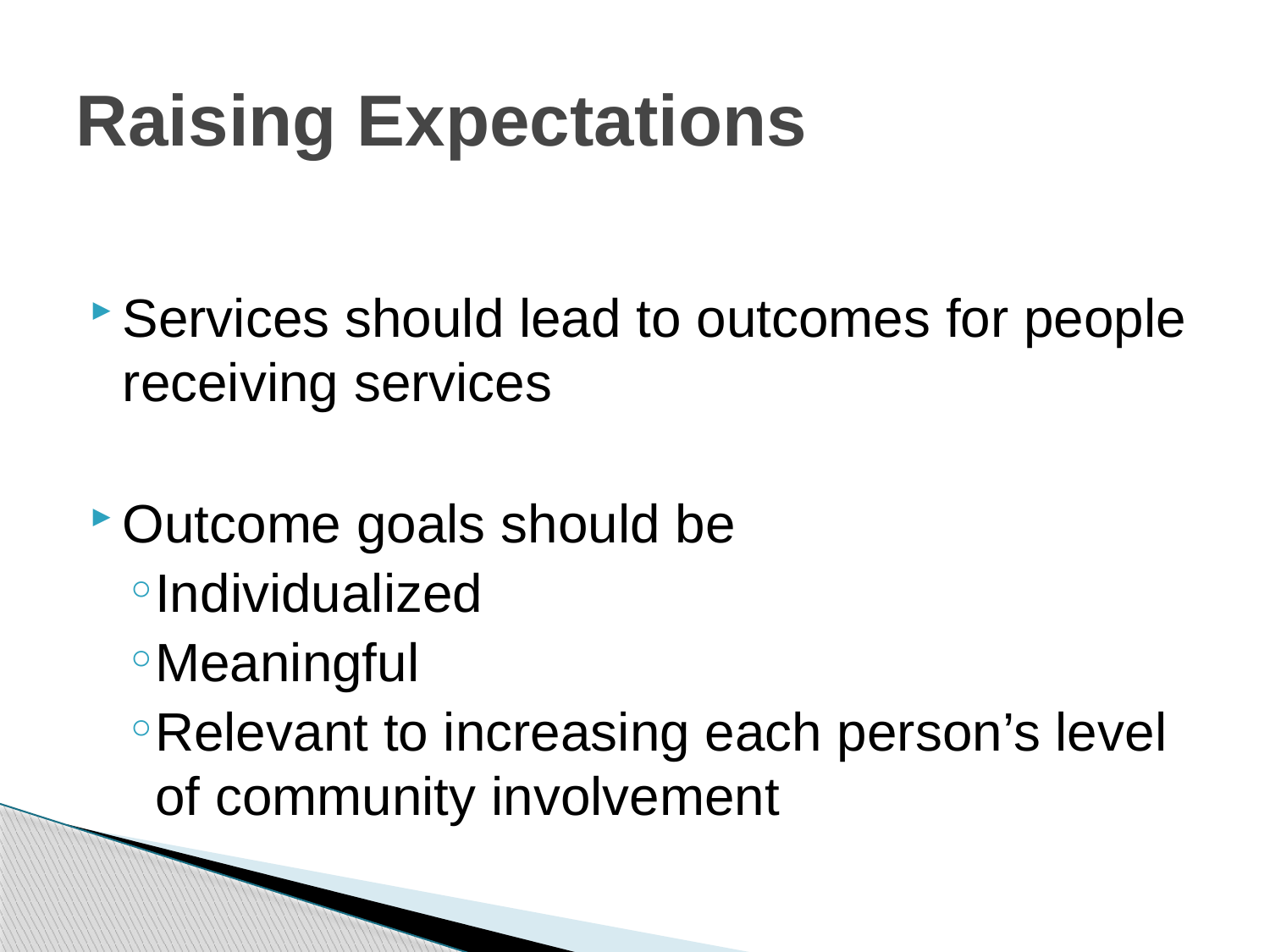

# Raising Expectations

Services should lead to outcomes for people receiving services

Outcome goals should be
Individualized
Meaningful
Relevant to increasing each person’s level of community involvement